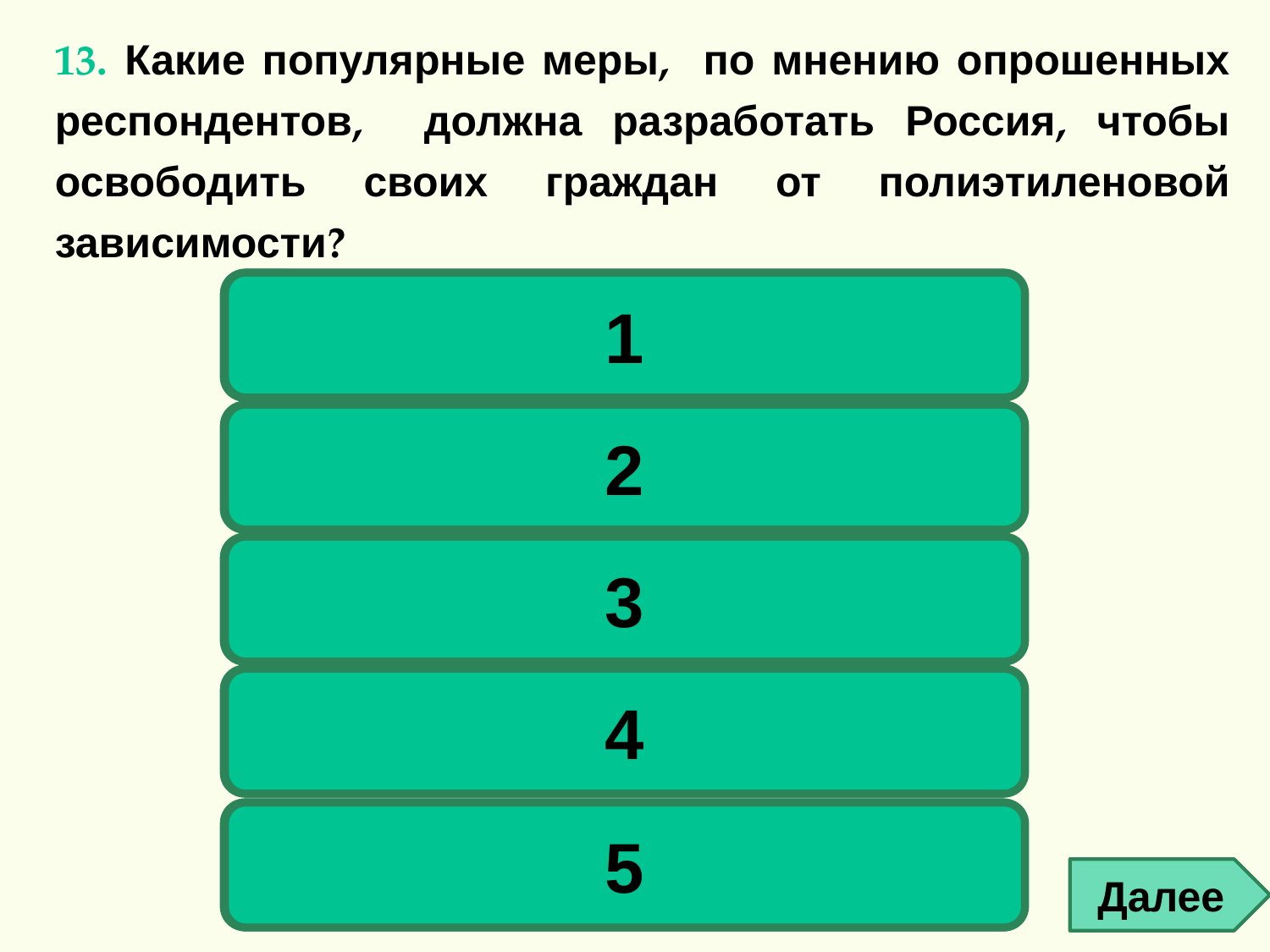

13. Какие популярные меры,  по мнению опрошенных респондентов,  должна разработать Россия, чтобы освободить своих граждан от полиэтиленовой зависимости?
1
Поднять цены на пластиковые пакеты
2
Запретить производство полиэтиленовых пакетов
3
Производить биоразлагаемые полиэтиленовые пакеты
Перерабатывать пластиковые пакеты на полезные изделия
4
Заменить пластиковые пакеты на бумажные и тканевые
5
Далее